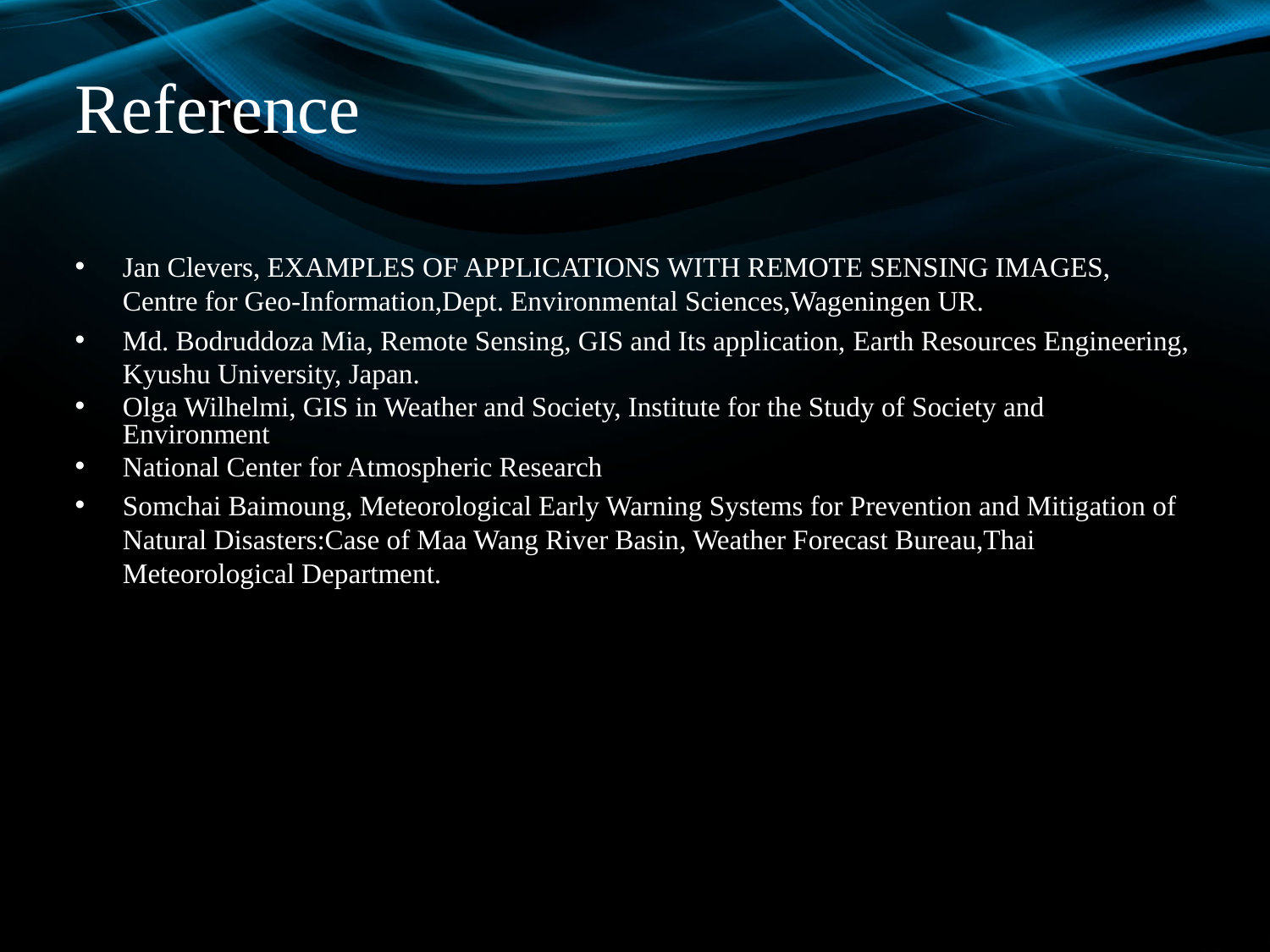

# Reference
Jan Clevers, EXAMPLES OF APPLICATIONS WITH REMOTE SENSING IMAGES, Centre for Geo-Information,Dept. Environmental Sciences,Wageningen UR.
Md. Bodruddoza Mia, Remote Sensing, GIS and Its application, Earth Resources Engineering, Kyushu University, Japan.
Olga Wilhelmi, GIS in Weather and Society, Institute for the Study of Society and Environment
National Center for Atmospheric Research
Somchai Baimoung, Meteorological Early Warning Systems for Prevention and Mitigation of Natural Disasters:Case of Maa Wang River Basin, Weather Forecast Bureau,Thai Meteorological Department.